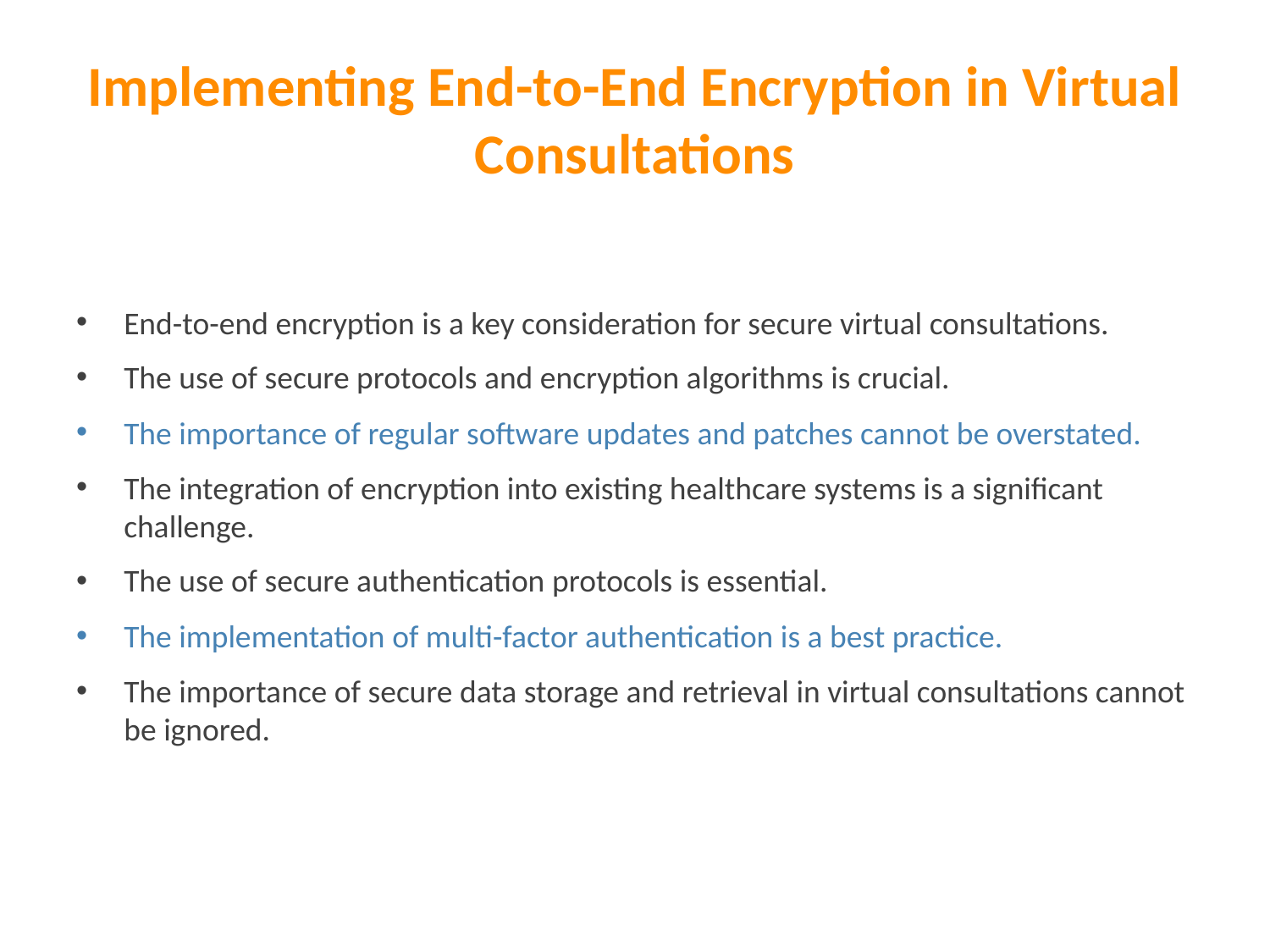

# Implementing End-to-End Encryption in Virtual Consultations

End-to-end encryption is a key consideration for secure virtual consultations.
The use of secure protocols and encryption algorithms is crucial.
The importance of regular software updates and patches cannot be overstated.
The integration of encryption into existing healthcare systems is a significant challenge.
The use of secure authentication protocols is essential.
The implementation of multi-factor authentication is a best practice.
The importance of secure data storage and retrieval in virtual consultations cannot be ignored.